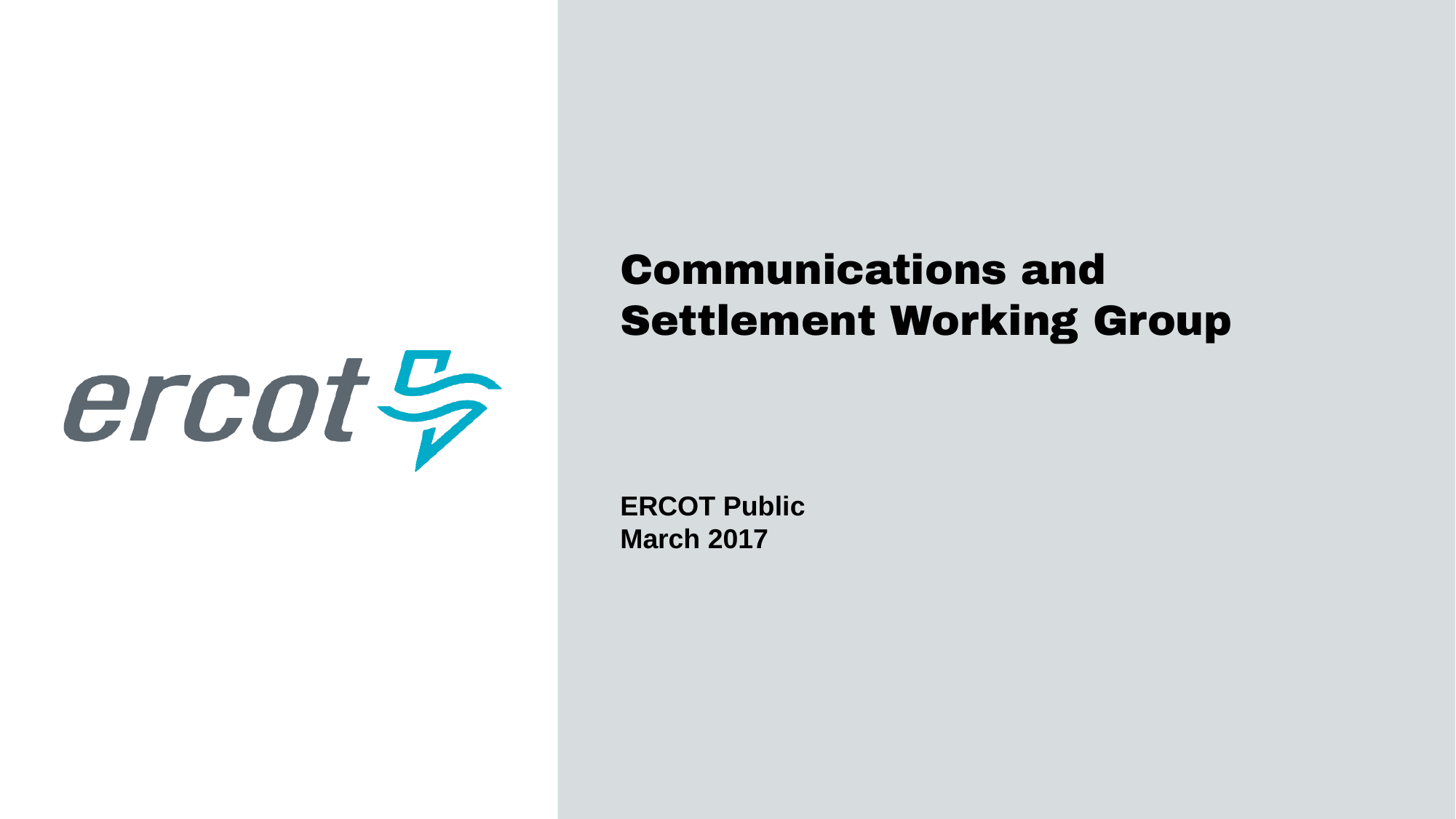

Communications and Settlement Working Group

ERCOT Public
March 2017